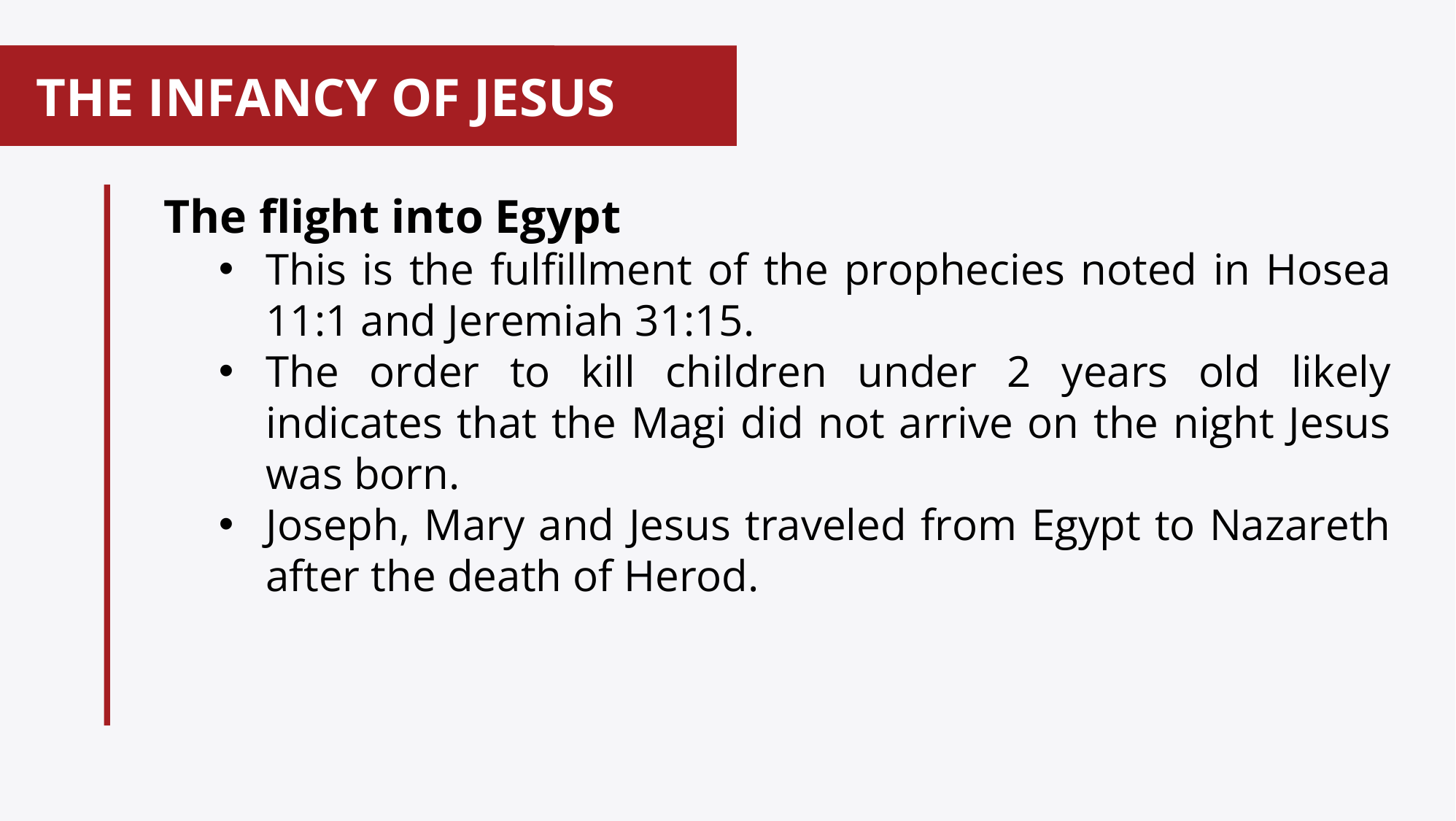

# THE INFANCY OF JESUS
The flight into Egypt
This is the fulfillment of the prophecies noted in Hosea 11:1 and Jeremiah 31:15.
The order to kill children under 2 years old likely indicates that the Magi did not arrive on the night Jesus was born.
Joseph, Mary and Jesus traveled from Egypt to Nazareth after the death of Herod.